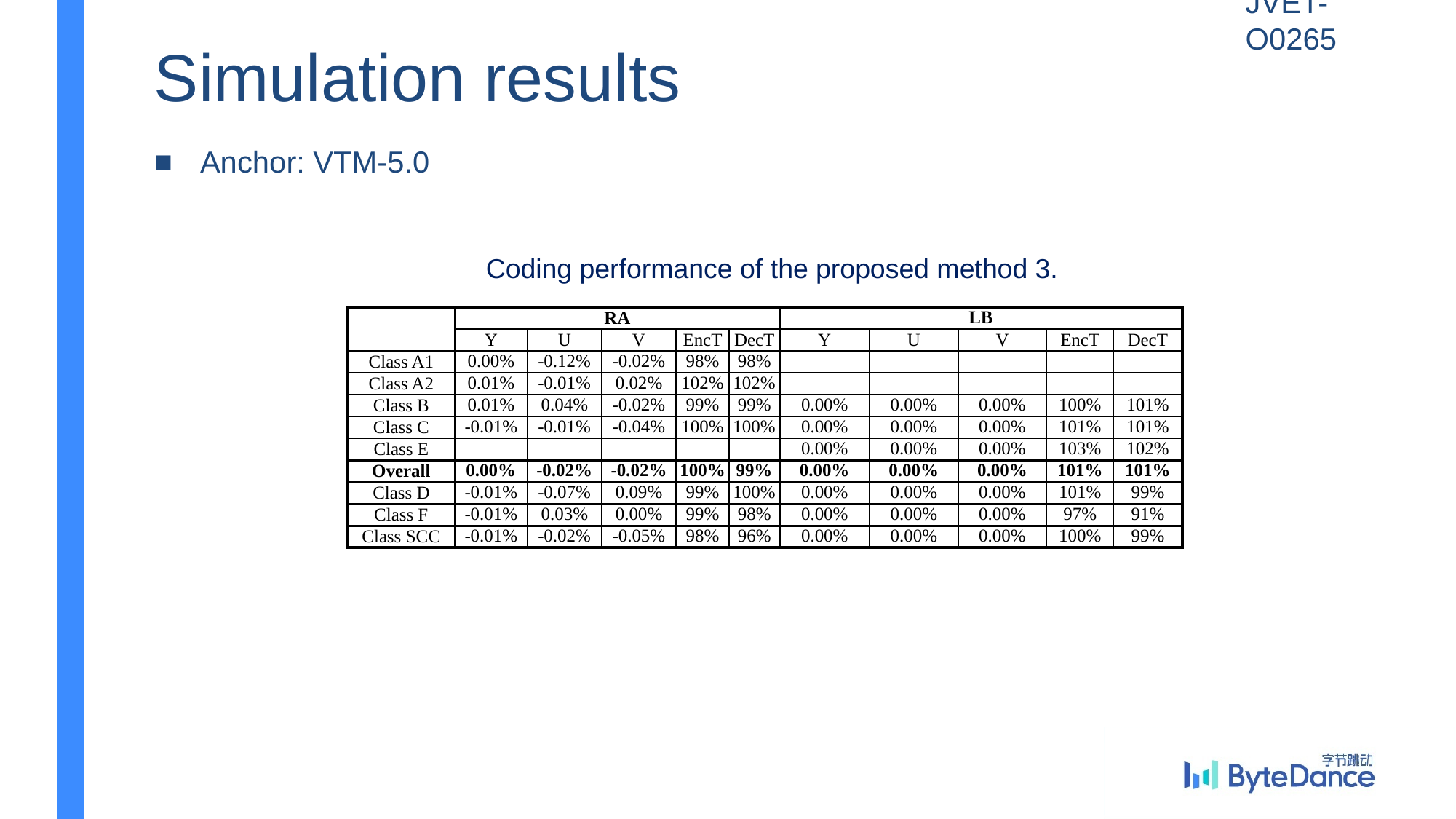

JVET-O0265
# Simulation results
Anchor: VTM-5.0

Coding performance of the proposed method 3.
|  | RA |  |  |  |  | LB |  |  |  |  |
| --- | --- | --- | --- | --- | --- | --- | --- | --- | --- | --- |
|  | Y | U | V | EncT | DecT | Y | U | V | EncT | DecT |
| Class A1 | 0.00% | -0.12% | -0.02% | 98% | 98% |  |  |  |  |  |
| Class A2 | 0.01% | -0.01% | 0.02% | 102% | 102% |  |  |  |  |  |
| Class B | 0.01% | 0.04% | -0.02% | 99% | 99% | 0.00% | 0.00% | 0.00% | 100% | 101% |
| Class C | -0.01% | -0.01% | -0.04% | 100% | 100% | 0.00% | 0.00% | 0.00% | 101% | 101% |
| Class E |  |  |  |  |  | 0.00% | 0.00% | 0.00% | 103% | 102% |
| Overall | 0.00% | -0.02% | -0.02% | 100% | 99% | 0.00% | 0.00% | 0.00% | 101% | 101% |
| Class D | -0.01% | -0.07% | 0.09% | 99% | 100% | 0.00% | 0.00% | 0.00% | 101% | 99% |
| Class F | -0.01% | 0.03% | 0.00% | 99% | 98% | 0.00% | 0.00% | 0.00% | 97% | 91% |
| Class SCC | -0.01% | -0.02% | -0.05% | 98% | 96% | 0.00% | 0.00% | 0.00% | 100% | 99% |